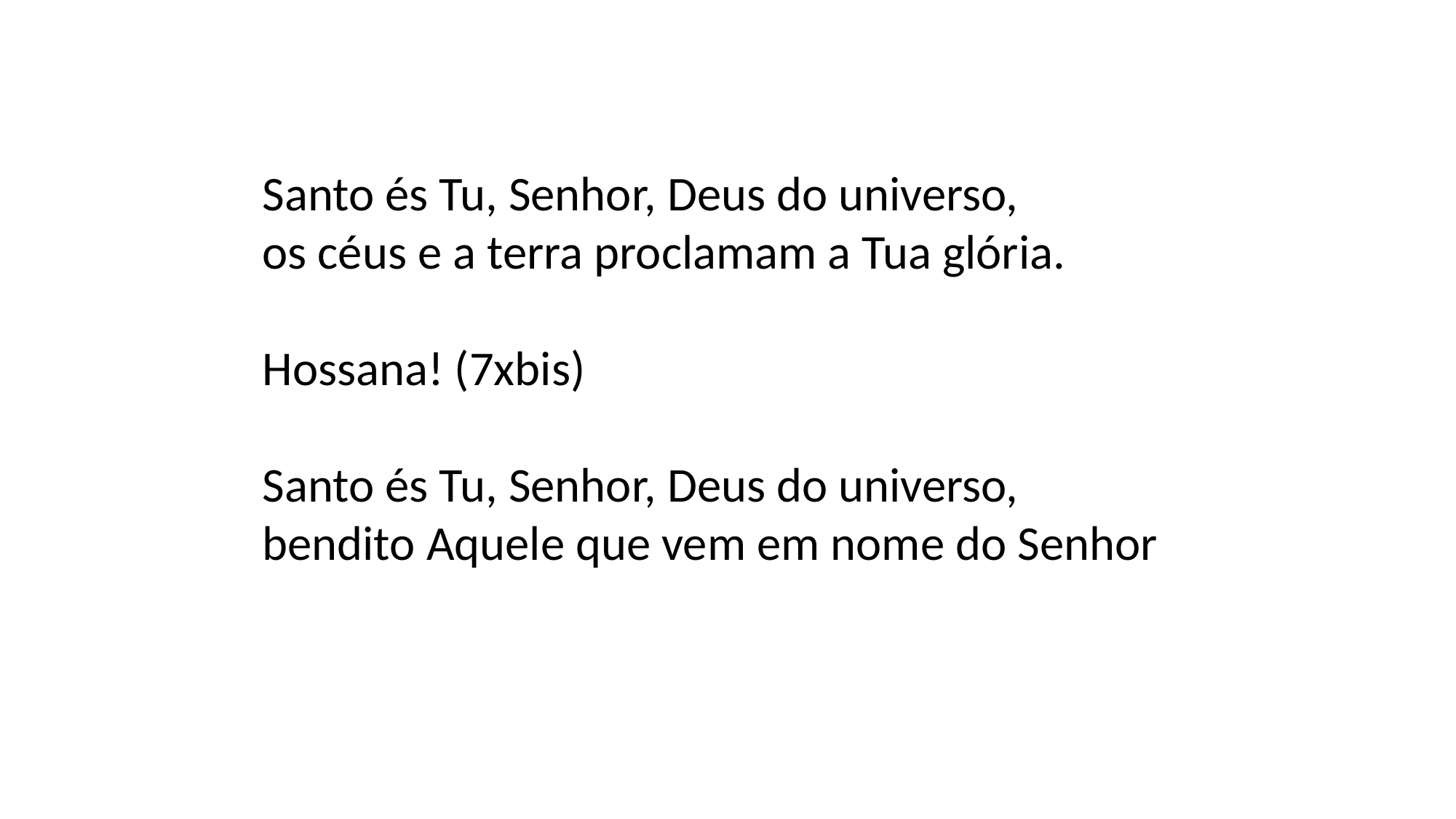

Santo és Tu, Senhor, Deus do universo,
os céus e a terra proclamam a Tua glória.

Hossana! (7xbis)

Santo és Tu, Senhor, Deus do universo,
bendito Aquele que vem em nome do Senhor